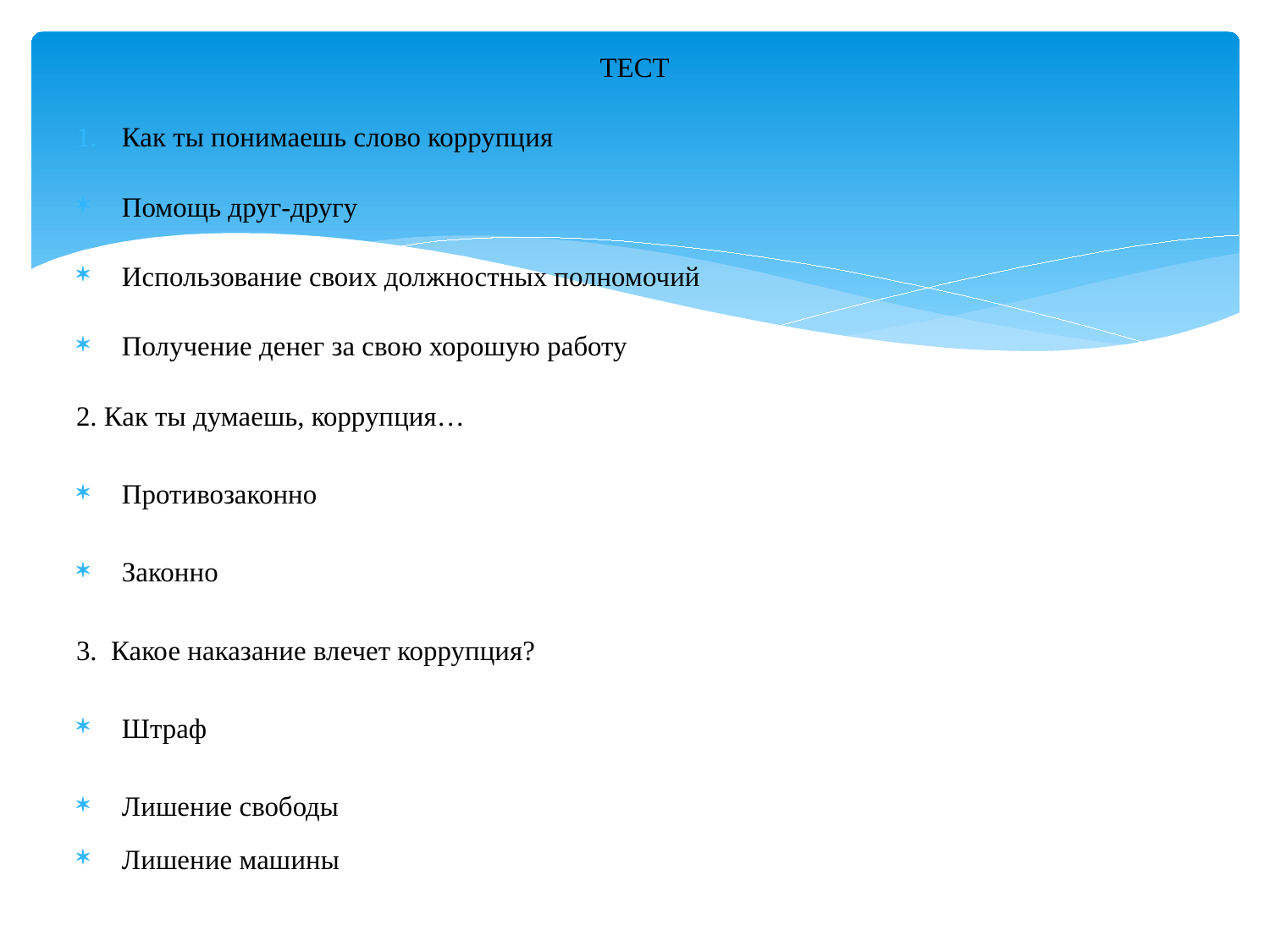

ТЕСТ
Как ты понимаешь слово коррупция
Помощь друг-другу
Использование своих должностных полномочий
Получение денег за свою хорошую работу
2. Как ты думаешь, коррупция…
Противозаконно
Законно
3.  Какое наказание влечет коррупция?
Штраф
Лишение свободы
Лишение машины